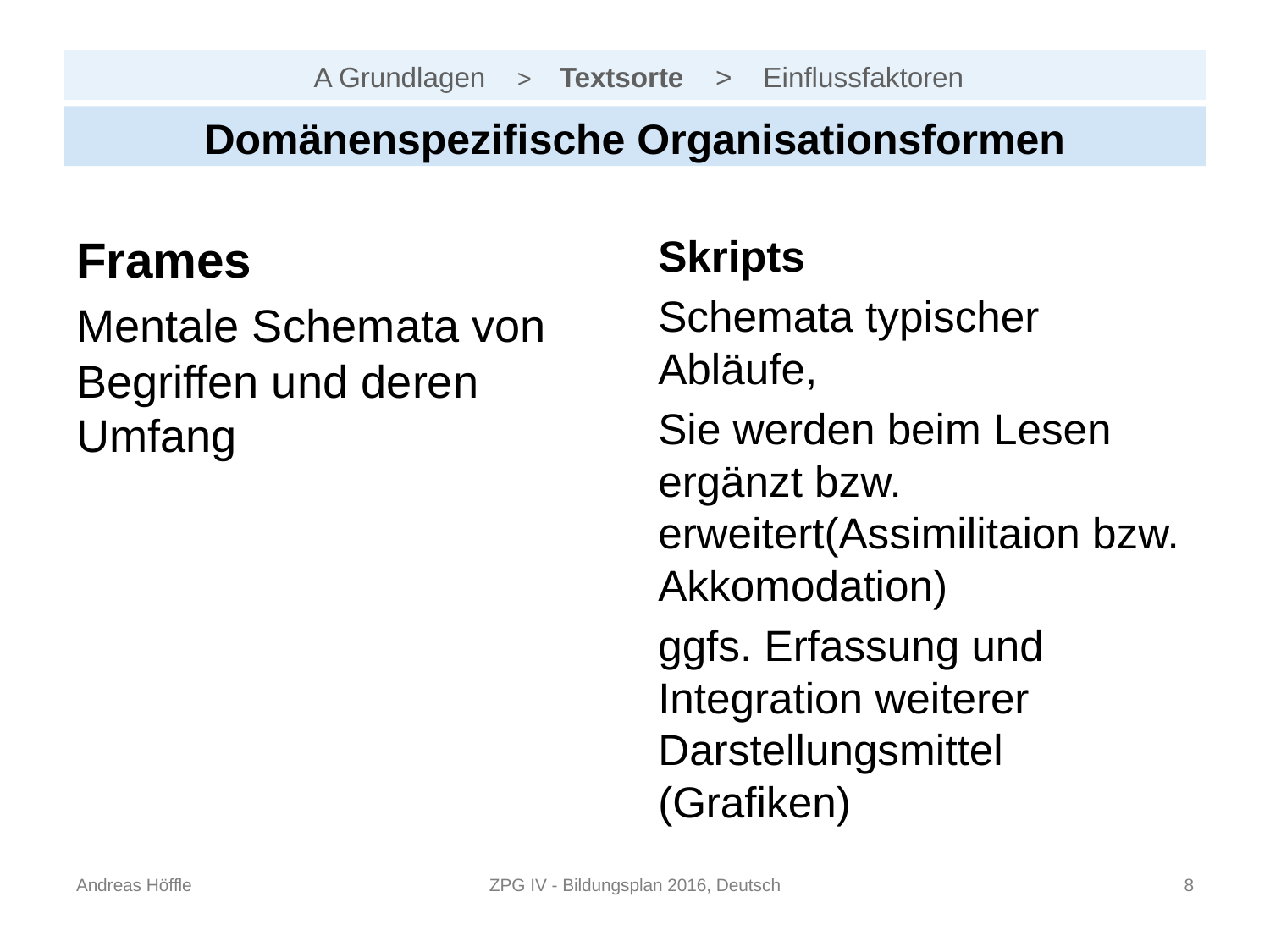

# A Grundlagen    >    Textsorte    >    Einflussfaktoren
Domänenspezifische Organisationsformen
Skripts
Schemata typischer Abläufe,
Sie werden beim Lesen ergänzt bzw. erweitert(Assimilitaion bzw. Akkomodation)
ggfs. Erfassung und Integration weiterer Darstellungsmittel (Grafiken)

Frames
Mentale Schemata von Begriffen und deren Umfang
Andreas Höffle
ZPG IV - Bildungsplan 2016, Deutsch
8